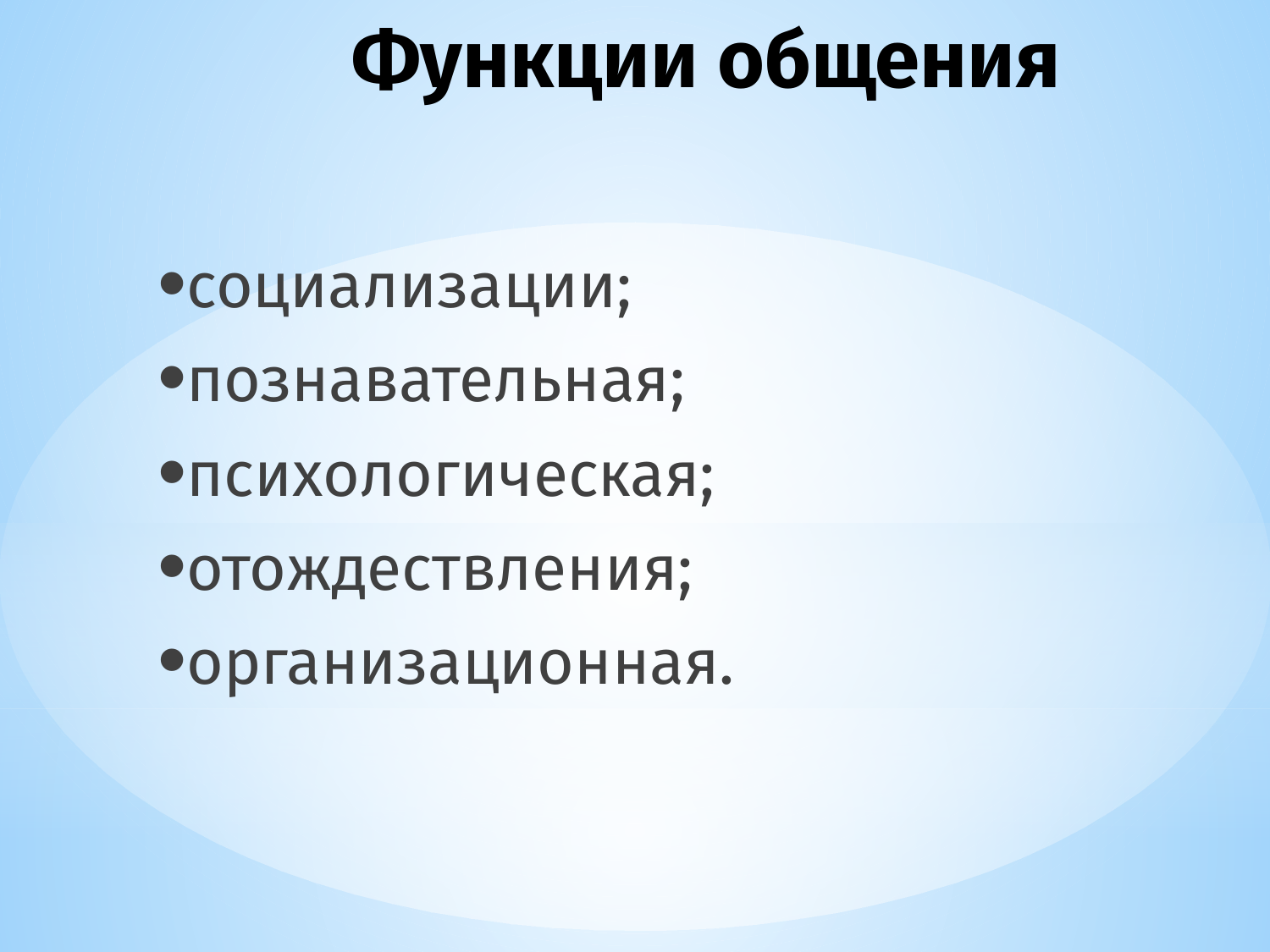

# Функции общения
социализации;
познавательная;
психологическая;
отождествления;
организационная.